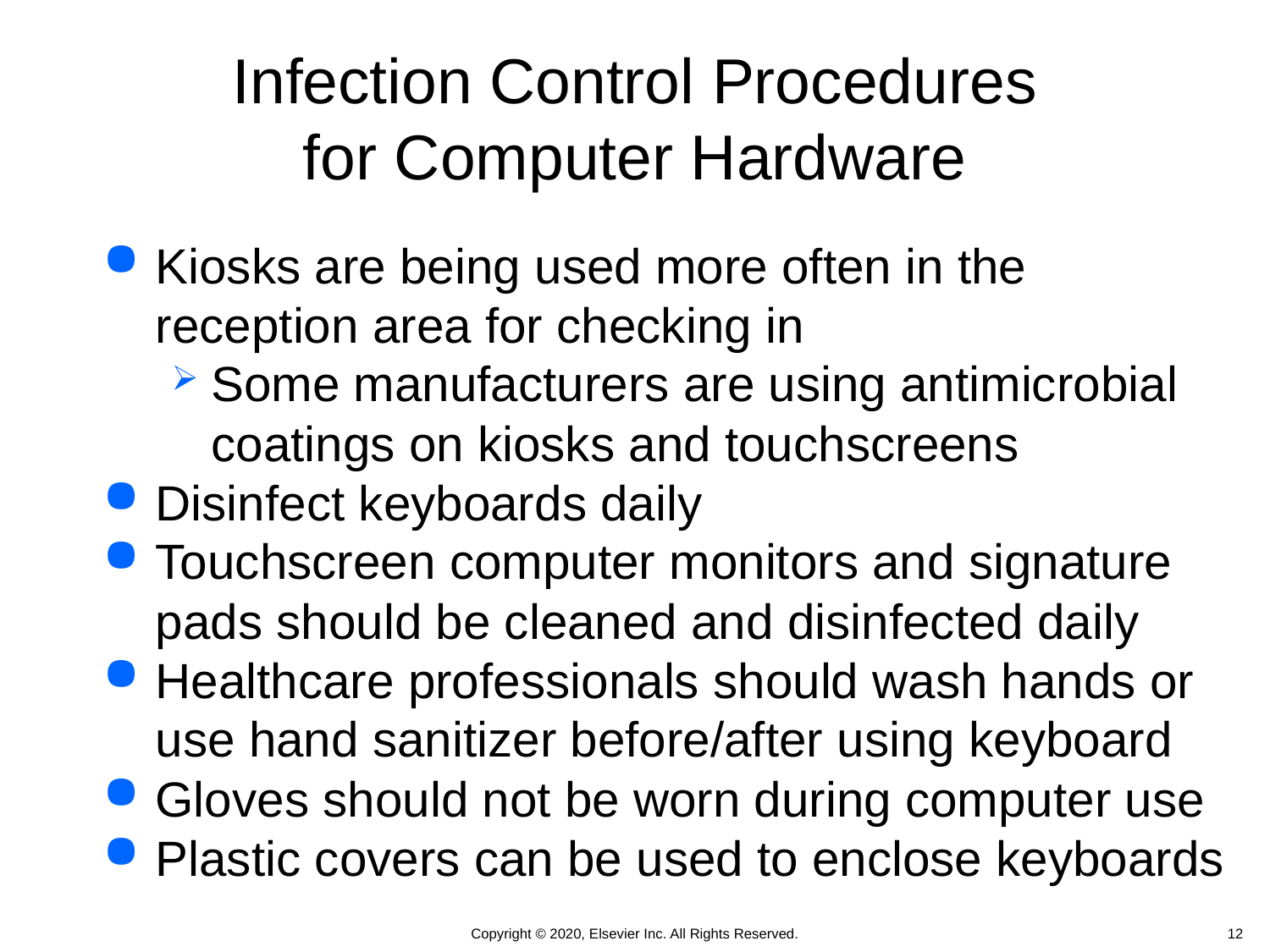

# Infection Control Procedures for Computer Hardware
Kiosks are being used more often in the reception area for checking in
Some manufacturers are using antimicrobial coatings on kiosks and touchscreens
Disinfect keyboards daily
Touchscreen computer monitors and signature pads should be cleaned and disinfected daily
Healthcare professionals should wash hands or use hand sanitizer before/after using keyboard
Gloves should not be worn during computer use
Plastic covers can be used to enclose keyboards

12